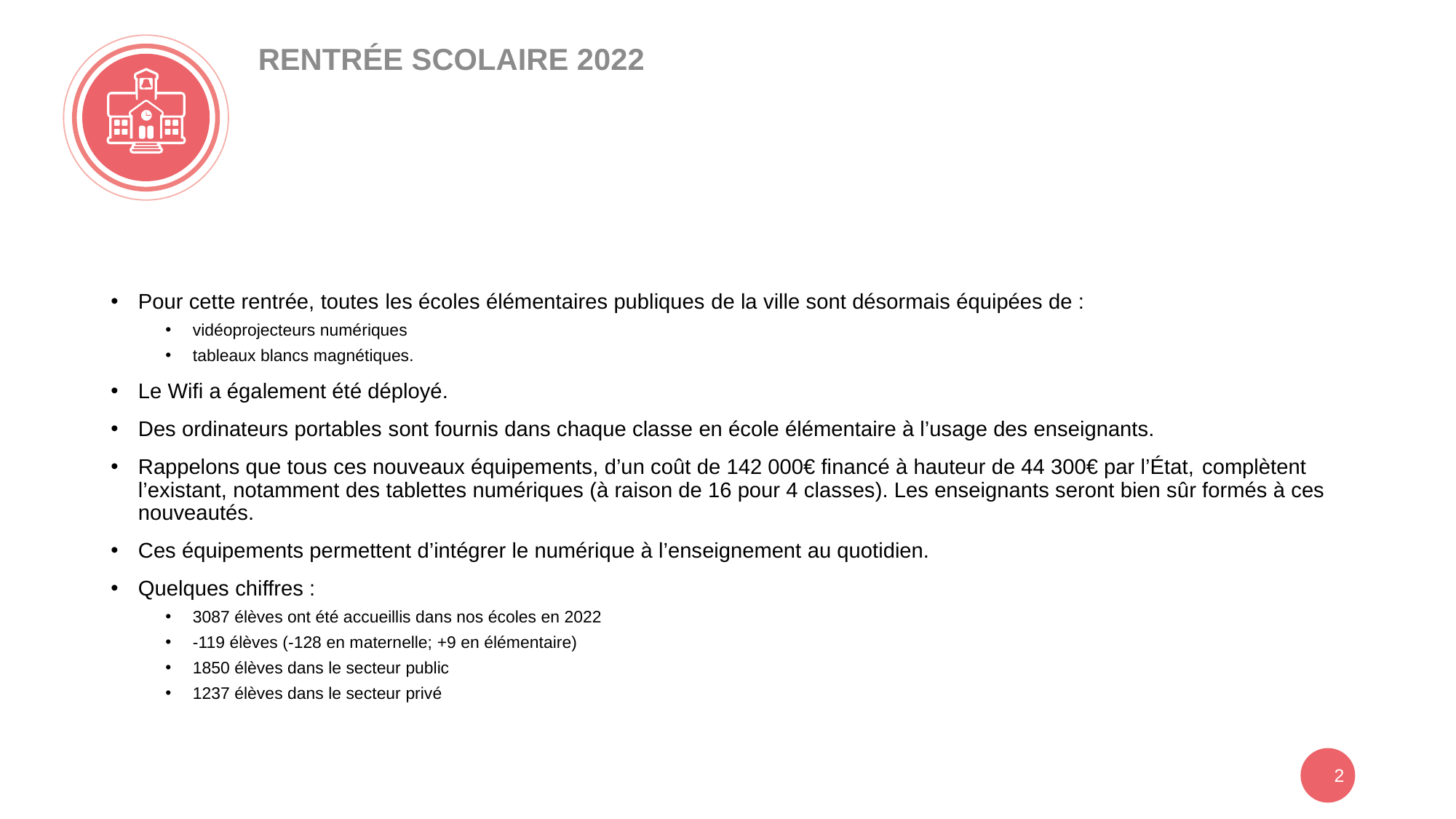

Rentrée scolaire 2022
#
Pour cette rentrée, toutes les écoles élémentaires publiques de la ville sont désormais équipées de :
vidéoprojecteurs numériques
tableaux blancs magnétiques.
Le Wifi a également été déployé.
Des ordinateurs portables sont fournis dans chaque classe en école élémentaire à l’usage des enseignants.
Rappelons que tous ces nouveaux équipements, d’un coût de 142 000€ financé à hauteur de 44 300€ par l’État, complètent l’existant, notamment des tablettes numériques (à raison de 16 pour 4 classes). Les enseignants seront bien sûr formés à ces nouveautés.
Ces équipements permettent d’intégrer le numérique à l’enseignement au quotidien.
Quelques chiffres :
3087 élèves ont été accueillis dans nos écoles en 2022
-119 élèves (-128 en maternelle; +9 en élémentaire)
1850 élèves dans le secteur public
1237 élèves dans le secteur privé

2